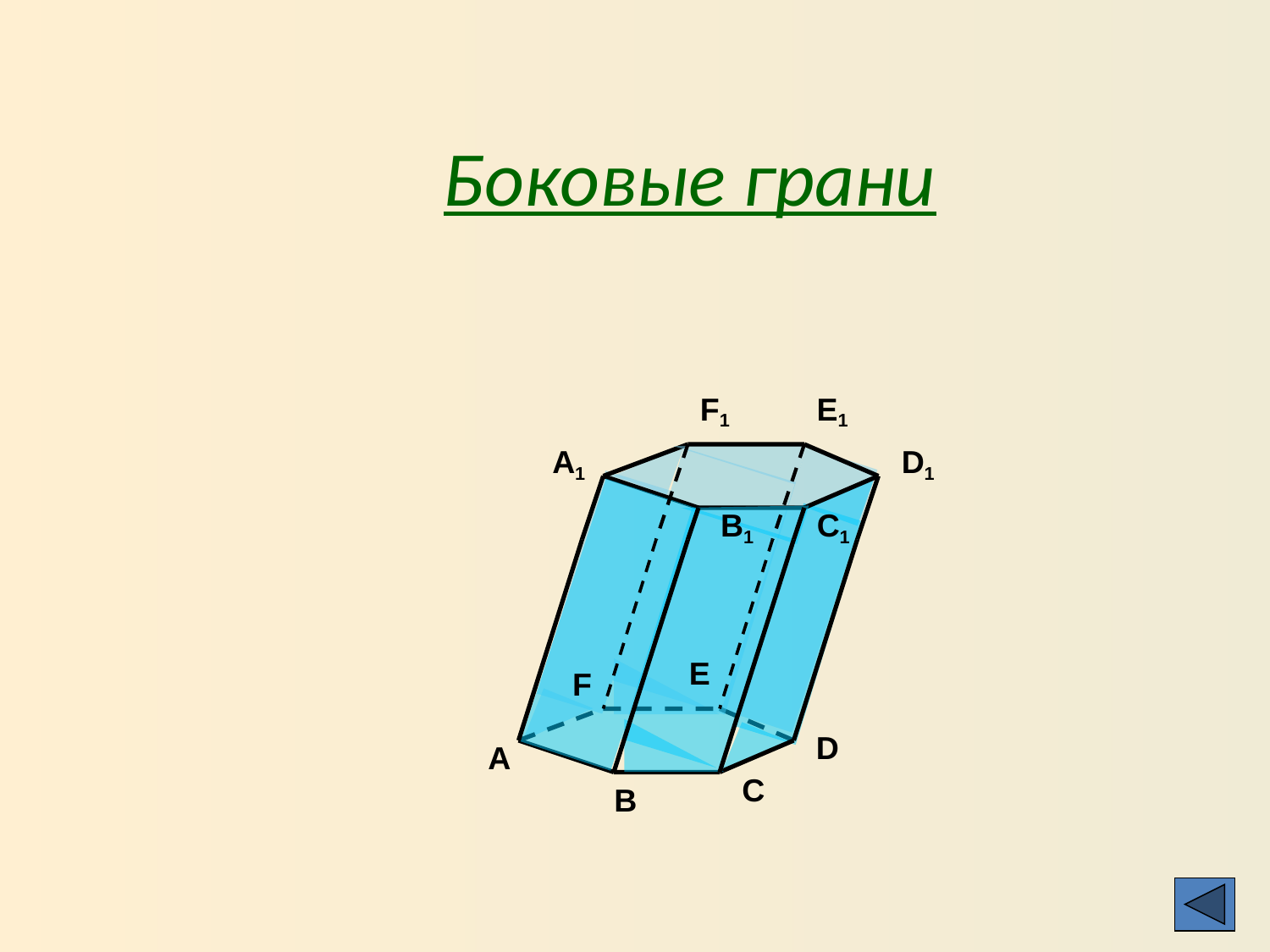

# Боковые грани
F1
E1
A1
D1

B1
C1

E
F
D
A
C
B